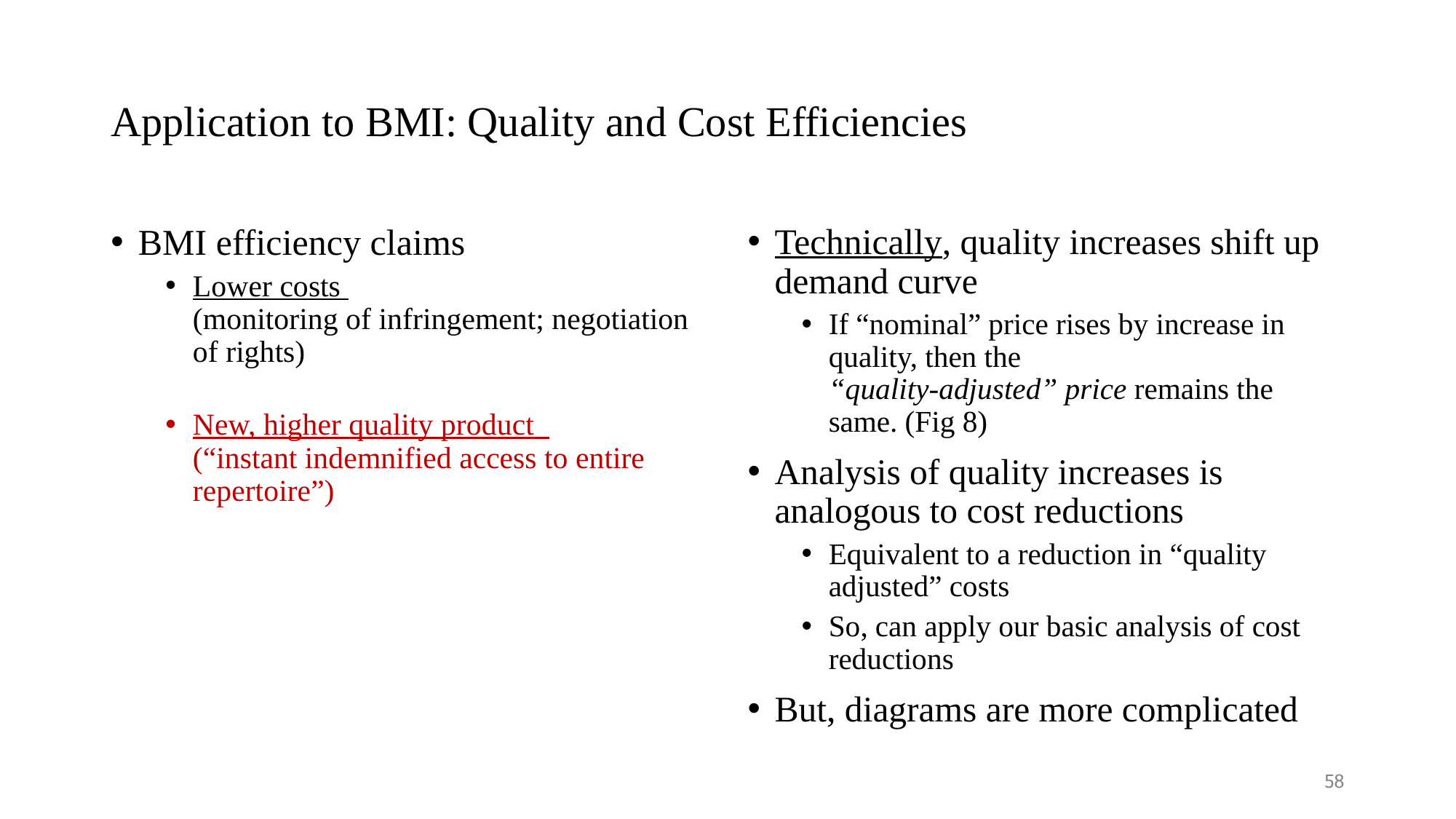

# Application to BMI: Quality and Cost Efficiencies
BMI efficiency claims
Lower costs
(monitoring of infringement; negotiation of rights)
New, higher quality product
(“instant indemnified access to entire repertoire”)

Technically, quality increases shift up demand curve
If “nominal” price rises by increase in quality, then the
“quality-adjusted” price remains the same. (Fig 8)
Analysis of quality increases is analogous to cost reductions
Equivalent to a reduction in “quality adjusted” costs
So, can apply our basic analysis of cost reductions
But, diagrams are more complicated

58